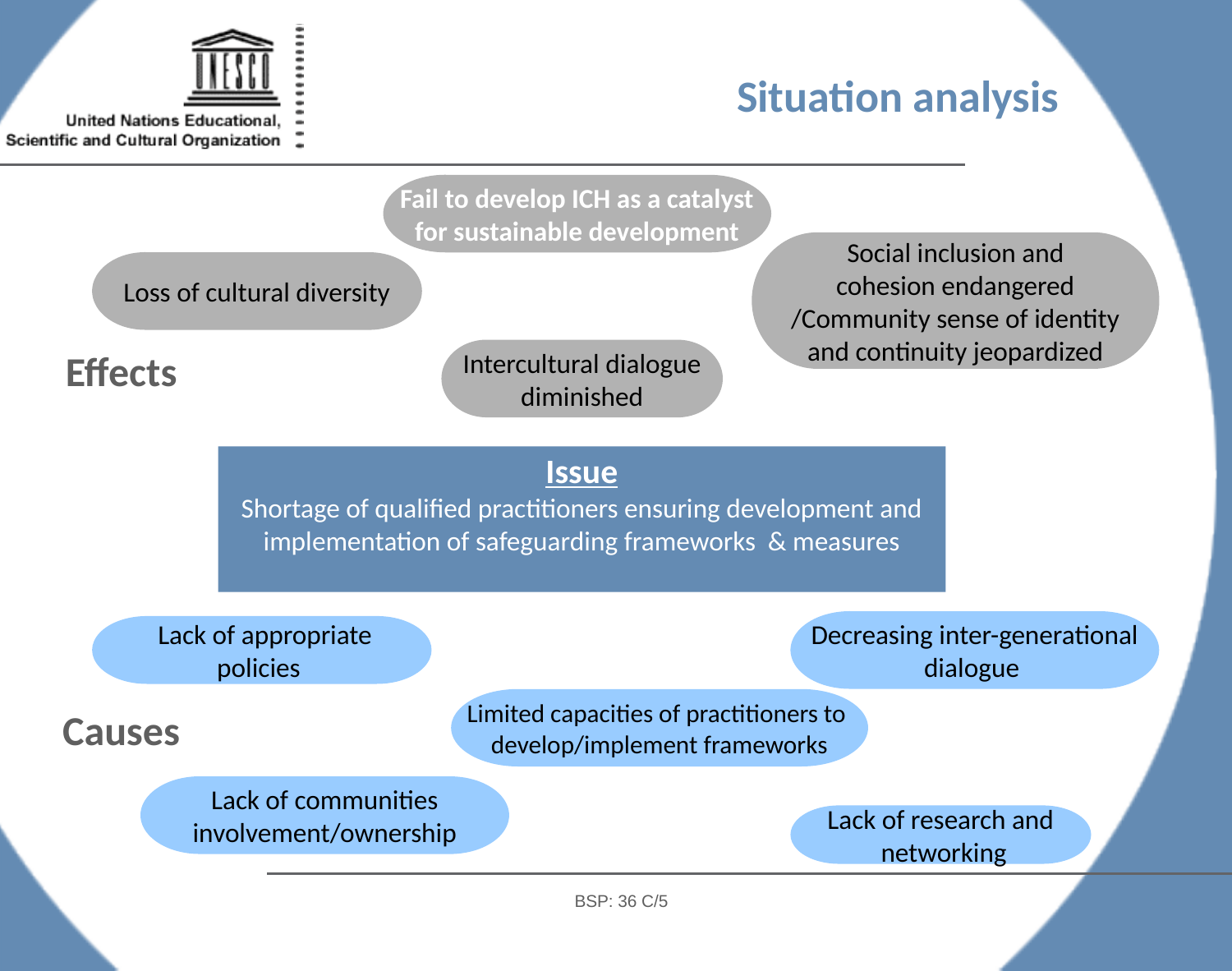

Situation analysis
Fail to develop ICH as a catalyst
for sustainable development
Social inclusion and
cohesion endangered
/Community sense of identity
and continuity jeopardized
Loss of cultural diversity
Effects
Intercultural dialogue
diminished
Issue
Shortage of qualified practitioners ensuring development and
implementation of safeguarding frameworks  & measures

Decreasing inter-generational
dialogue
 Lack of appropriate
policies
Limited capacities of practitioners to
develop/implement frameworks
Causes
Lack of communities
involvement/ownership
Lack of research and
 networking
BSP: 36 C/5